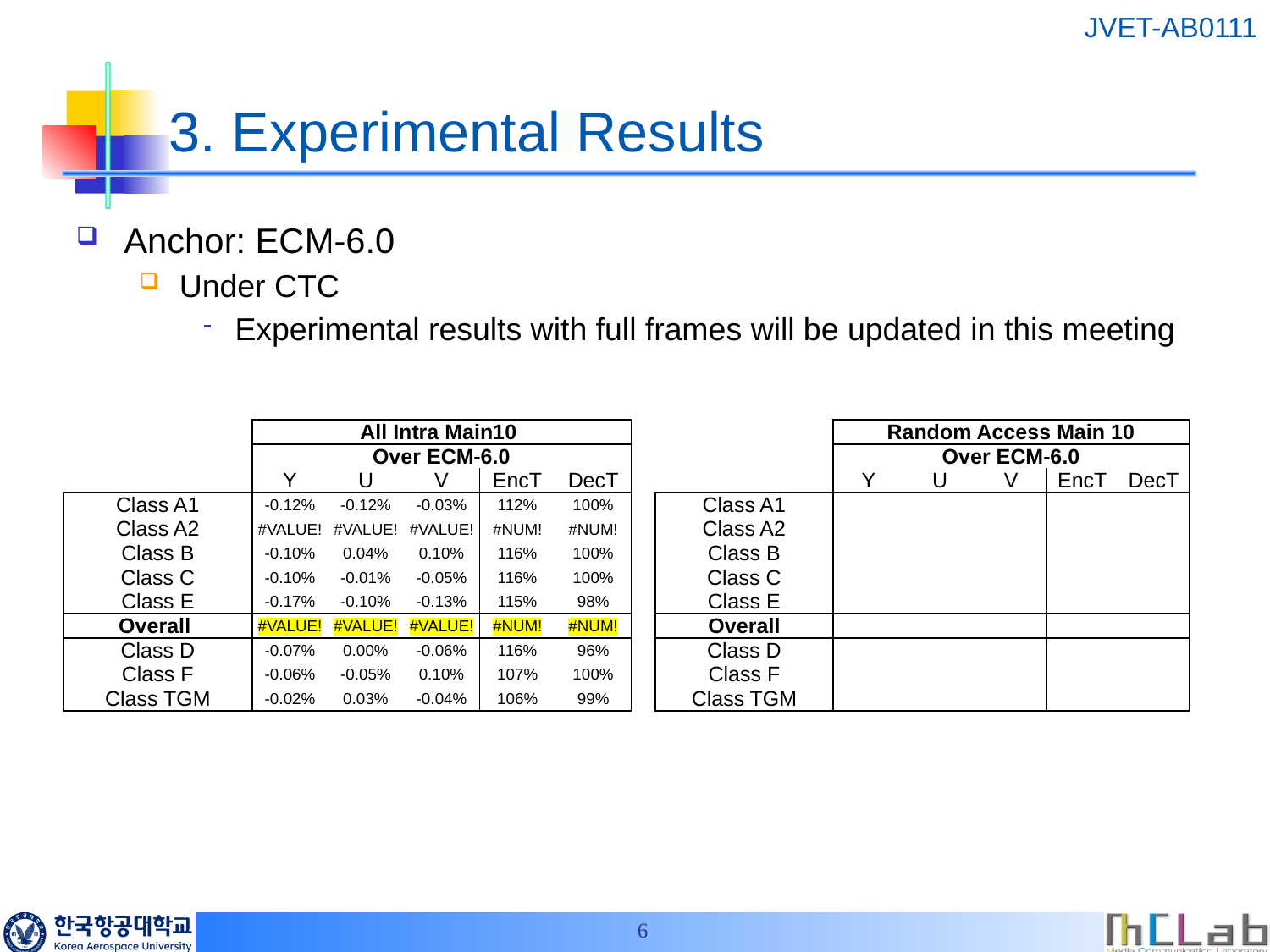

# 3. Experimental Results
Anchor: ECM-6.0
Under CTC
Experimental results with full frames will be updated in this meeting
|  | All Intra Main10 |  |  |  |  |
| --- | --- | --- | --- | --- | --- |
|  | Over ECM-6.0 |  |  |  |  |
|  | Y | U | V | EncT | DecT |
| Class A1 | -0.12% | -0.12% | -0.03% | 112% | 100% |
| Class A2 | #VALUE! | #VALUE! | #VALUE! | #NUM! | #NUM! |
| Class B | -0.10% | 0.04% | 0.10% | 116% | 100% |
| Class C | -0.10% | -0.01% | -0.05% | 116% | 100% |
| Class E | -0.17% | -0.10% | -0.13% | 115% | 98% |
| Overall | #VALUE! | #VALUE! | #VALUE! | #NUM! | #NUM! |
| Class D | -0.07% | 0.00% | -0.06% | 116% | 96% |
| Class F | -0.06% | -0.05% | 0.10% | 107% | 100% |
| Class TGM | -0.02% | 0.03% | -0.04% | 106% | 99% |
|  | Random Access Main 10 |  |  |  |  |
| --- | --- | --- | --- | --- | --- |
|  | Over ECM-6.0 |  |  |  |  |
|  | Y | U | V | EncT | DecT |
| Class A1 |  |  |  |  |  |
| Class A2 |  |  |  |  |  |
| Class B |  |  |  |  |  |
| Class C |  |  |  |  |  |
| Class E |  |  |  |  |  |
| Overall |  |  |  |  |  |
| Class D |  |  |  |  |  |
| Class F |  |  |  |  |  |
| Class TGM |  |  |  |  |  |